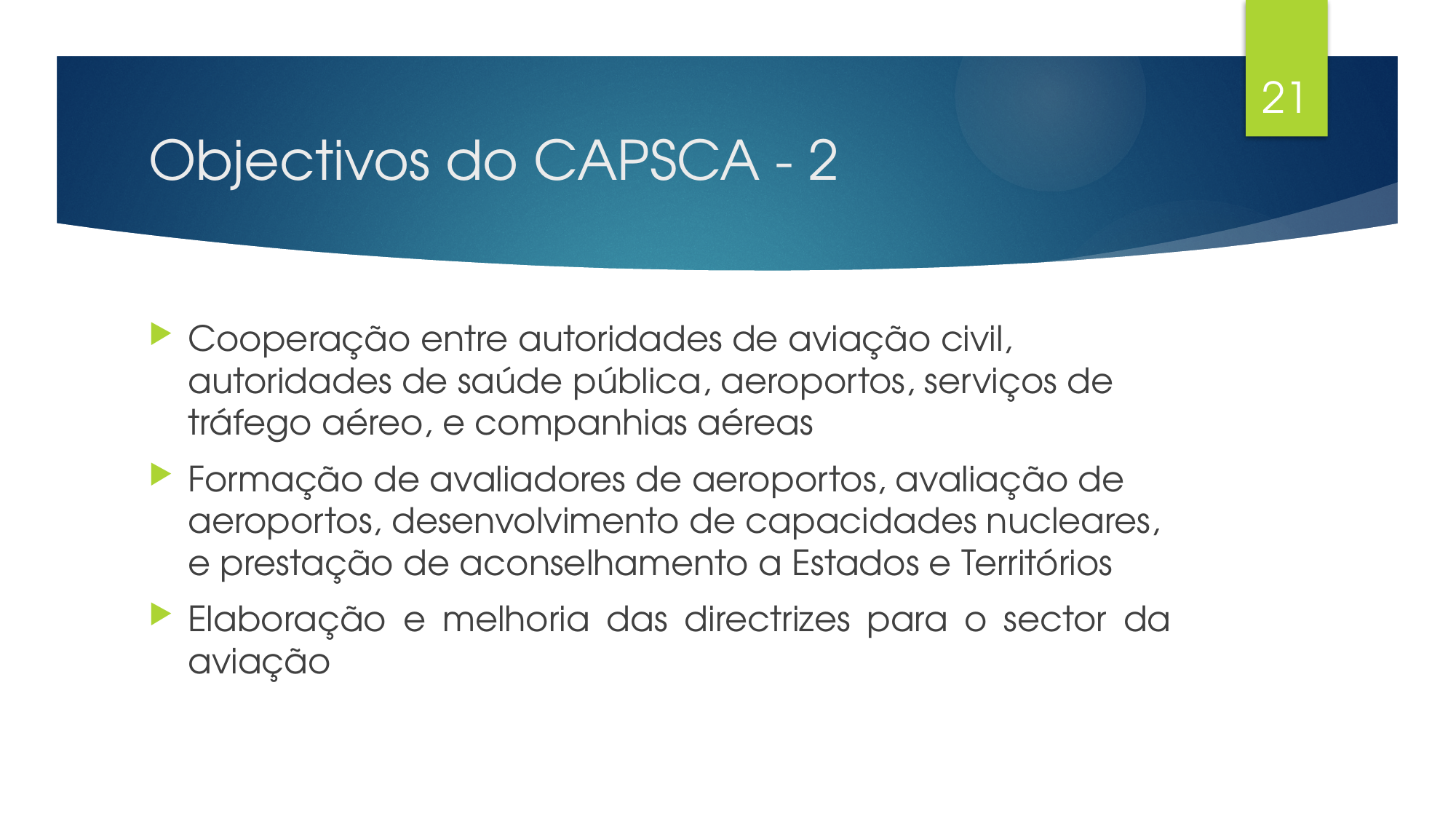

21
# Objectivos do CAPSCA - 2
Cooperação entre autoridades de aviação civil, autoridades de saúde pública, aeroportos, serviços de tráfego aéreo, e companhias aéreas
Formação de avaliadores de aeroportos, avaliação de aeroportos, desenvolvimento de capacidades nucleares, e prestação de aconselhamento a Estados e Territórios
Elaboração e melhoria das directrizes para o sector da aviação